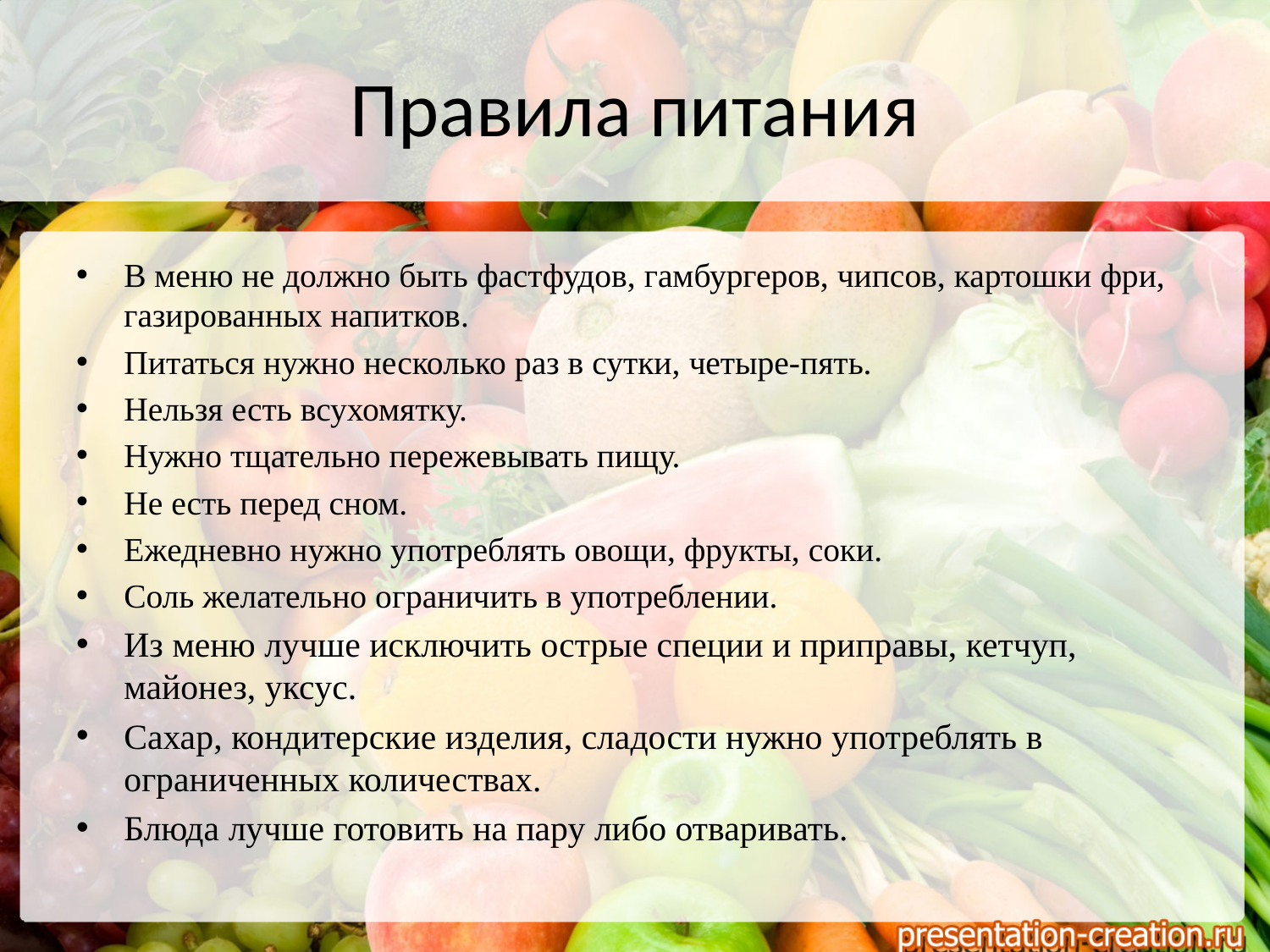

# Правила питания
В меню не должно быть фастфудов, гамбургеров, чипсов, картошки фри, газированных напитков.
Питаться нужно несколько раз в сутки, четыре-пять.
Нельзя есть всухомятку.
Нужно тщательно пережевывать пищу.
Не есть перед сном.
Ежедневно нужно употреблять овощи, фрукты, соки.
Соль желательно ограничить в употреблении.
Из меню лучше исключить острые специи и приправы, кетчуп, майонез, уксус.
Сахар, кондитерские изделия, сладости нужно употреблять в ограниченных количествах.
Блюда лучше готовить на пару либо отваривать.